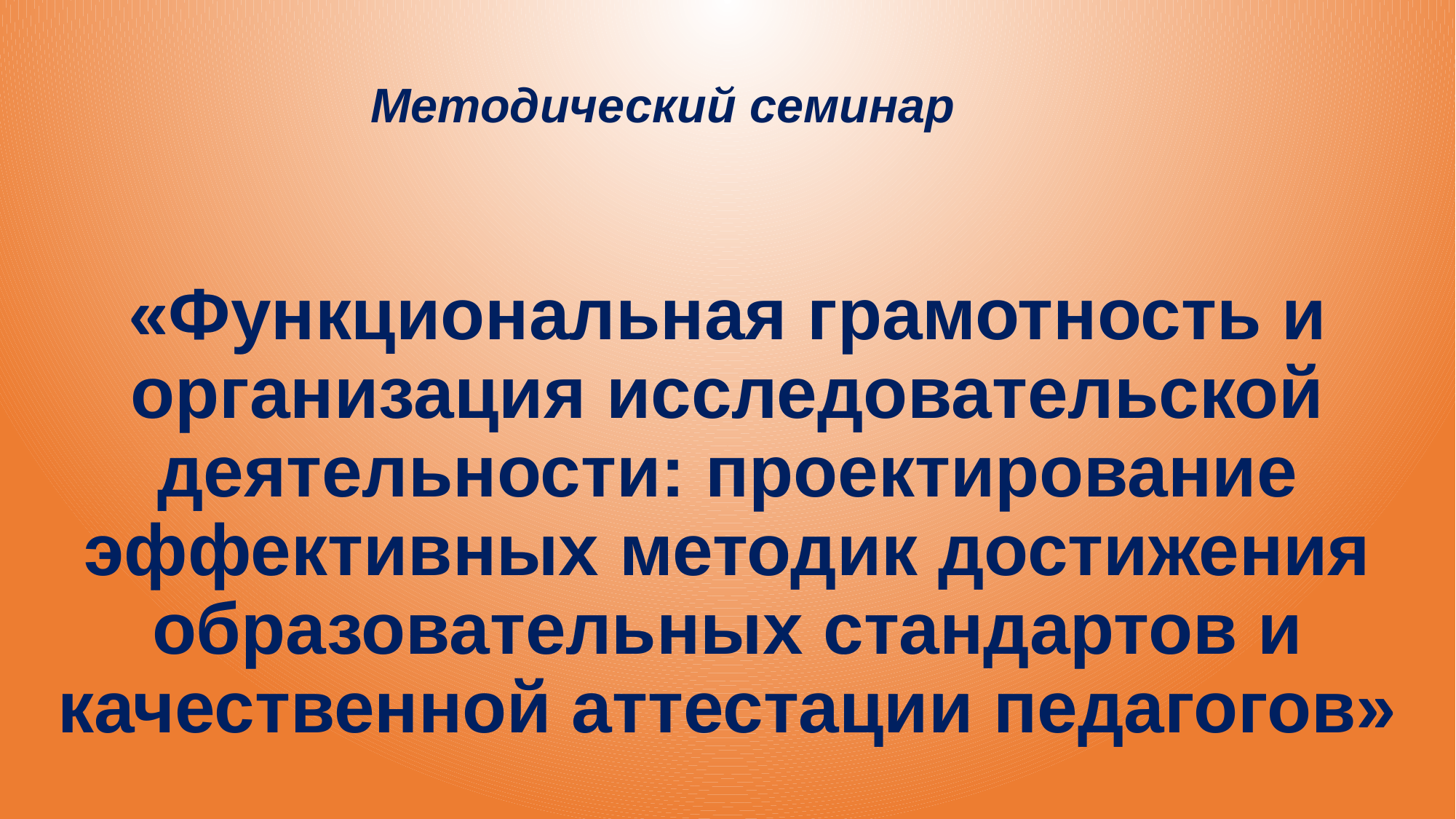

Методический семинар
# «Функциональная грамотность и организация исследовательской деятельности: проектирование эффективных методик достижения образовательных стандартов и качественной аттестации педагогов»